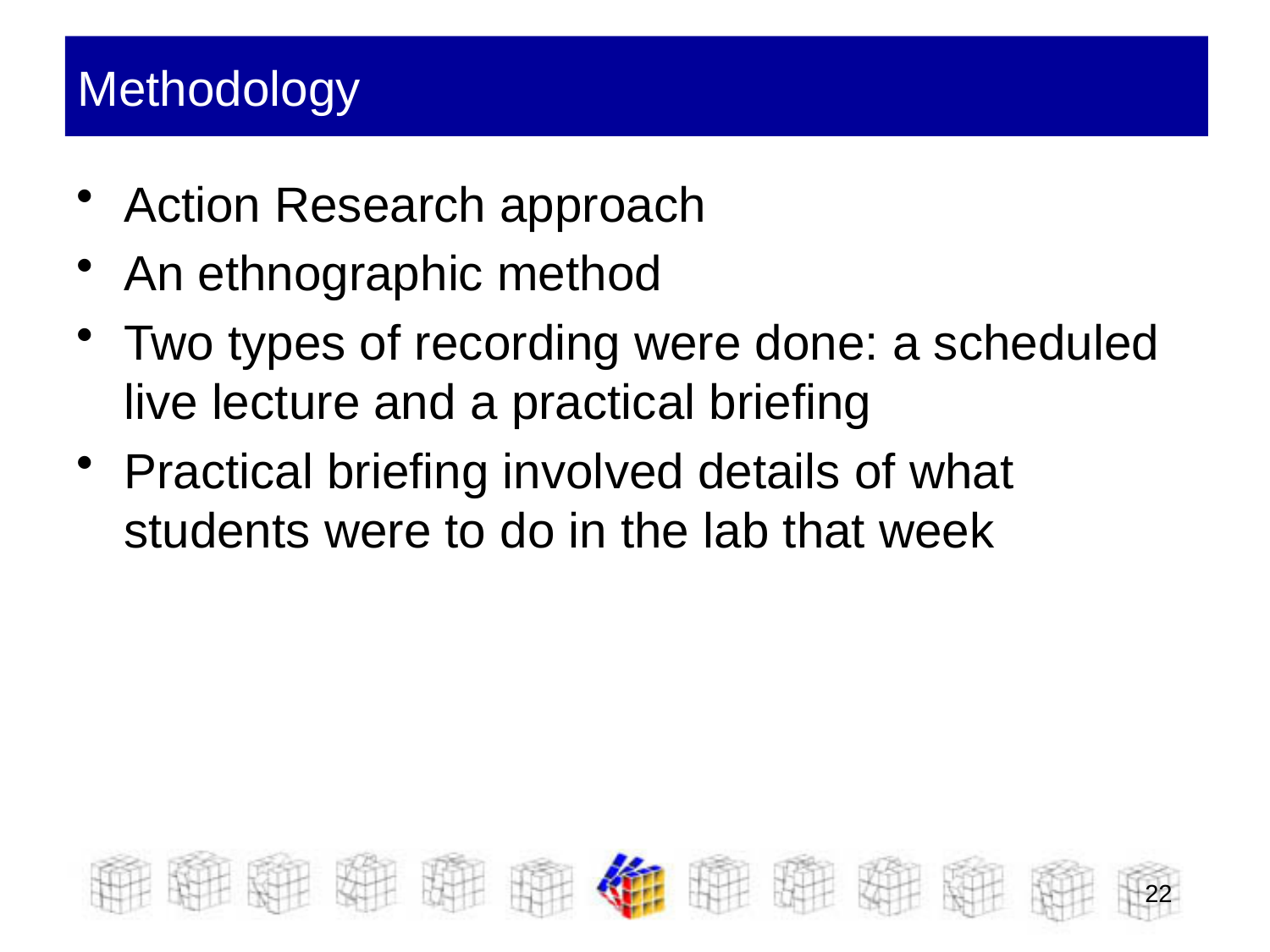

# Methodology
Action Research approach
An ethnographic method
Two types of recording were done: a scheduled live lecture and a practical briefing
Practical briefing involved details of what students were to do in the lab that week
22